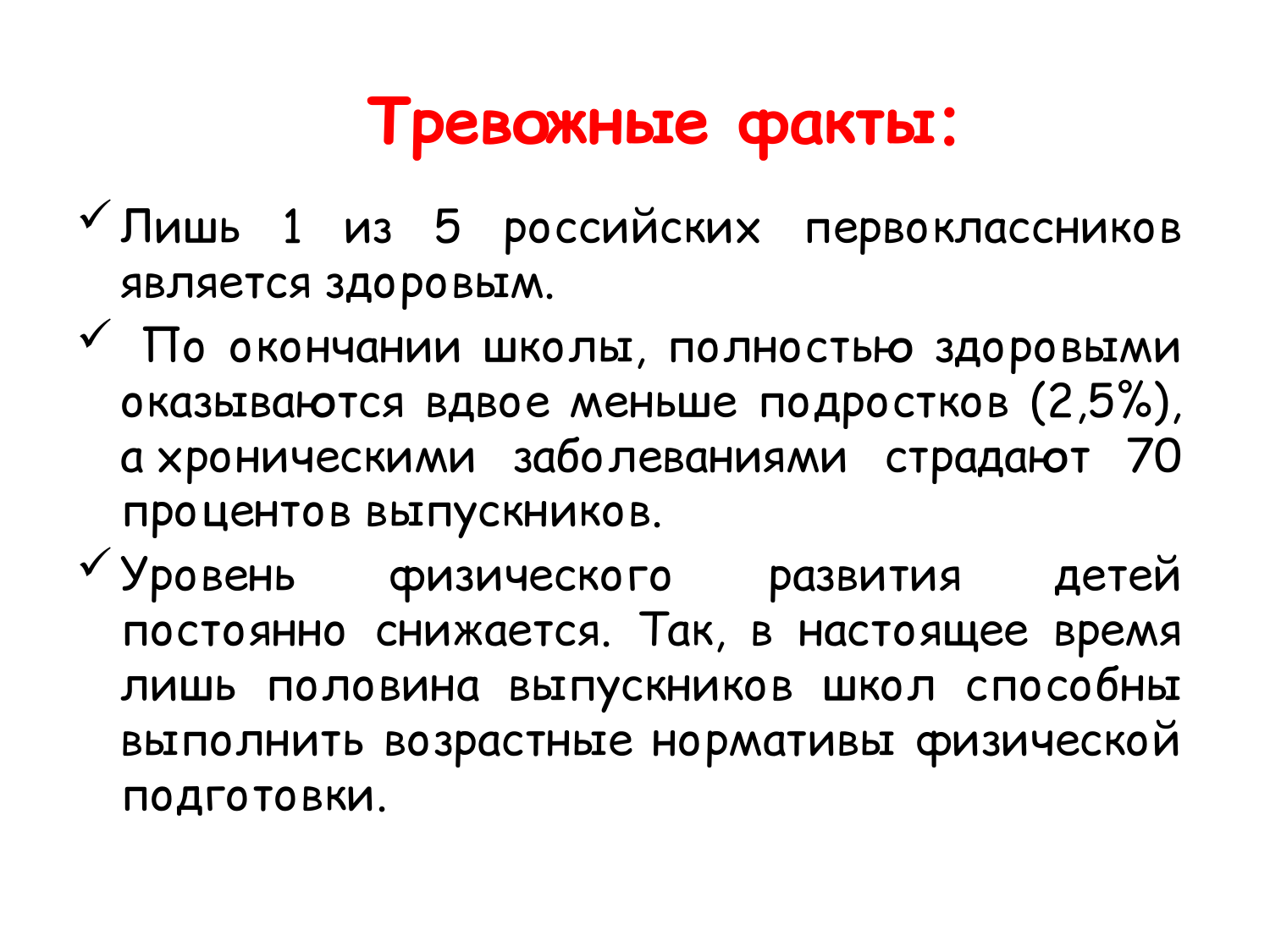

Тревожные факты:
Лишь 1 из 5 российских первоклассников является здоровым.
 По окончании школы, полностью здоровыми оказываются вдвое меньше подростков (2,5%), а хроническими заболеваниями страдают 70 процентов выпускников.
Уровень физического развития детей постоянно снижается. Так, в настоящее время лишь половина выпускников школ способны выполнить возрастные нормативы физической подготовки.